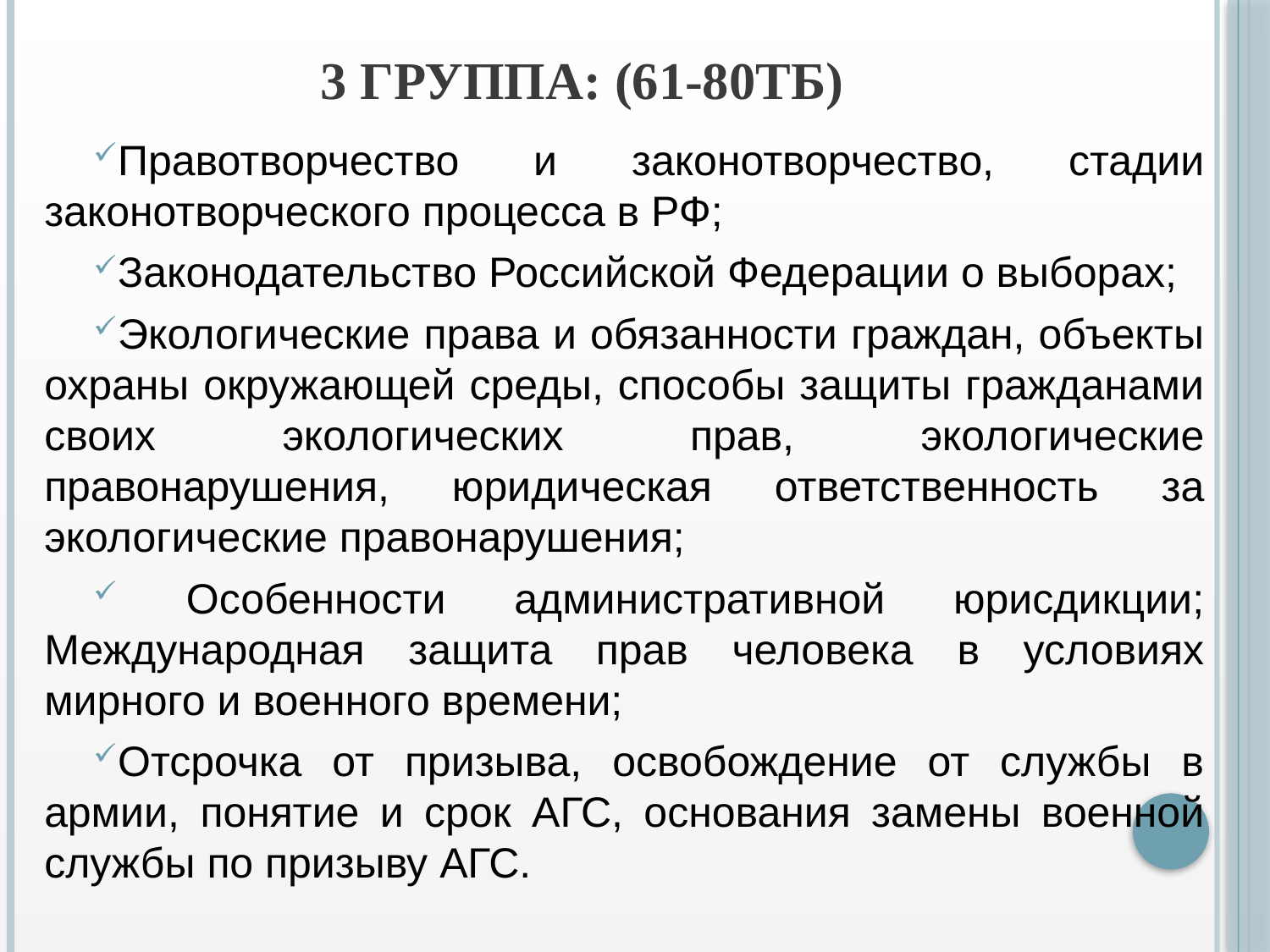

# 3 группа: (61-80тб)
Правотворчество и законотворчество, стадии законотворческого процесса в РФ;
Законодательство Российской Федерации о выборах;
Экологические права и обязанности граждан, объекты охраны окружающей среды, способы защиты гражданами своих экологических прав, экологические правонарушения, юридическая ответственность за экологические правонарушения;
 Особенности административной юрисдикции; Международная защита прав человека в условиях мирного и военного времени;
Отсрочка от призыва, освобождение от службы в армии, понятие и срок АГС, основания замены военной службы по призыву АГС.